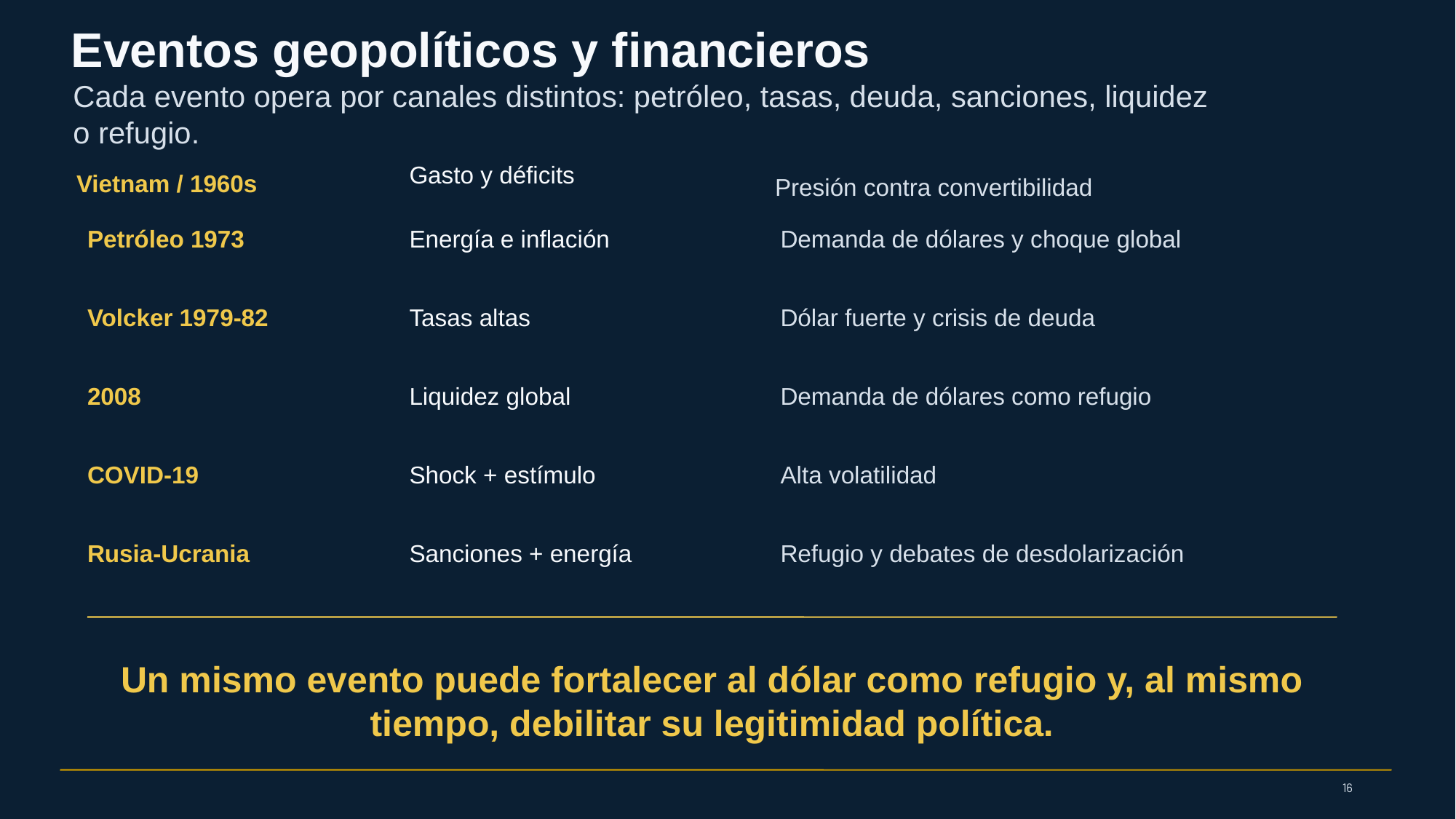

Eventos geopolíticos y financieros
Cada evento opera por canales distintos: petróleo, tasas, deuda, sanciones, liquidez o refugio.
Gasto y déficits
Vietnam / 1960s
Presión contra convertibilidad
Petróleo 1973
Energía e inflación
Demanda de dólares y choque global
Volcker 1979-82
Tasas altas
Dólar fuerte y crisis de deuda
2008
Liquidez global
Demanda de dólares como refugio
COVID-19
Shock + estímulo
Alta volatilidad
Rusia-Ucrania
Sanciones + energía
Refugio y debates de desdolarización

Un mismo evento puede fortalecer al dólar como refugio y, al mismo tiempo, debilitar su legitimidad política.
16